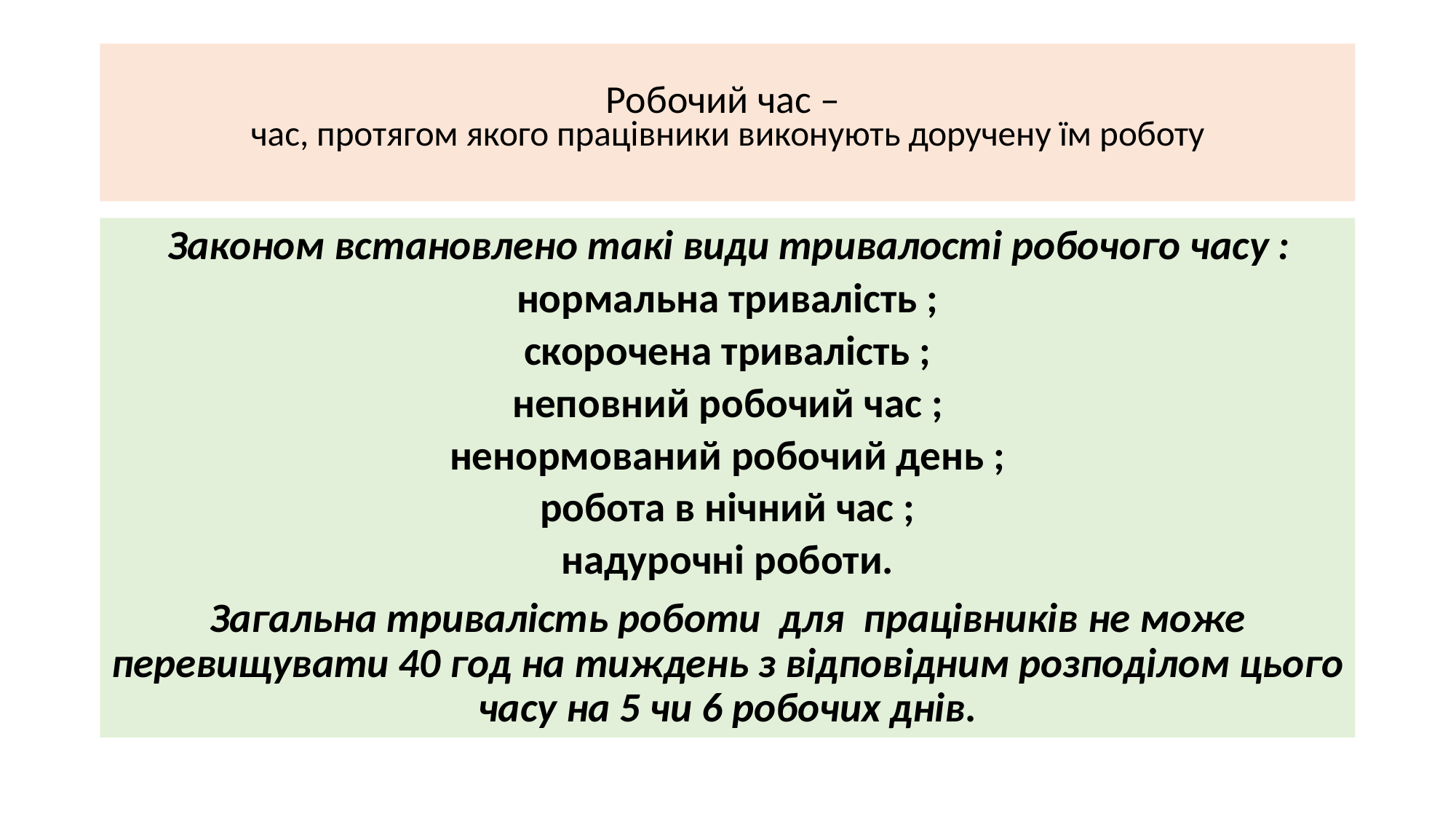

# Робочий час – час, протягом якого працівники виконують доручену їм роботу
      Законом встановлено такі види тривалості робочого часу :
нормальна тривалість ;
скорочена тривалість ;
неповний робочий час ;
ненормований робочий день ;
робота в нічний час ;
надурочні роботи.
Загальна тривалість роботи  для  працівників не може перевищувати 40 год на тиждень з відповідним розподілом цього часу на 5 чи 6 робочих днів.